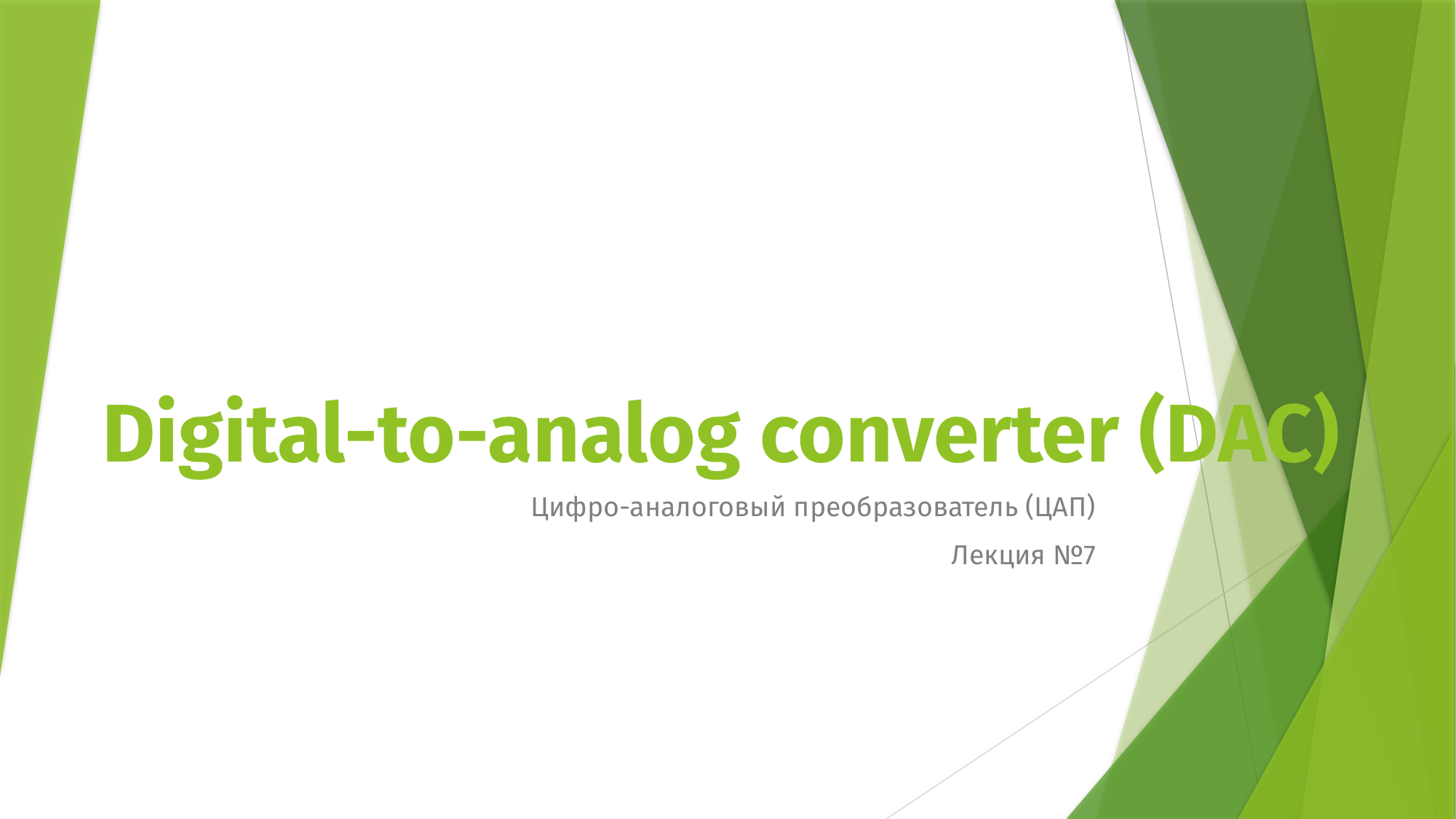

# Digital-to-analog converter (DAC)
Цифро-аналоговый преобразователь (ЦАП)
Лекция №7